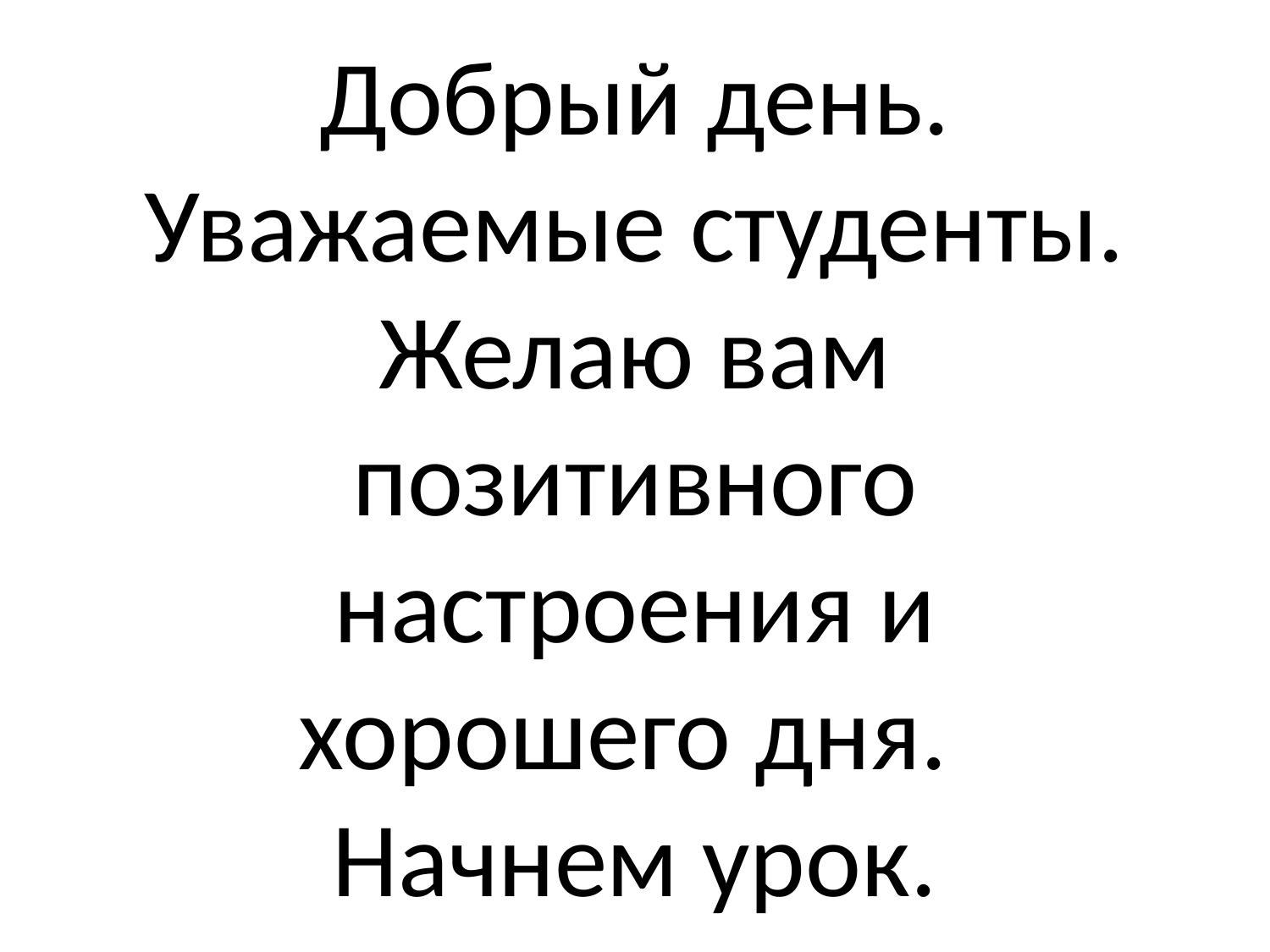

# Добрый день. Уважаемые студенты. Желаю вам позитивного настроения и хорошего дня. Начнем урок.